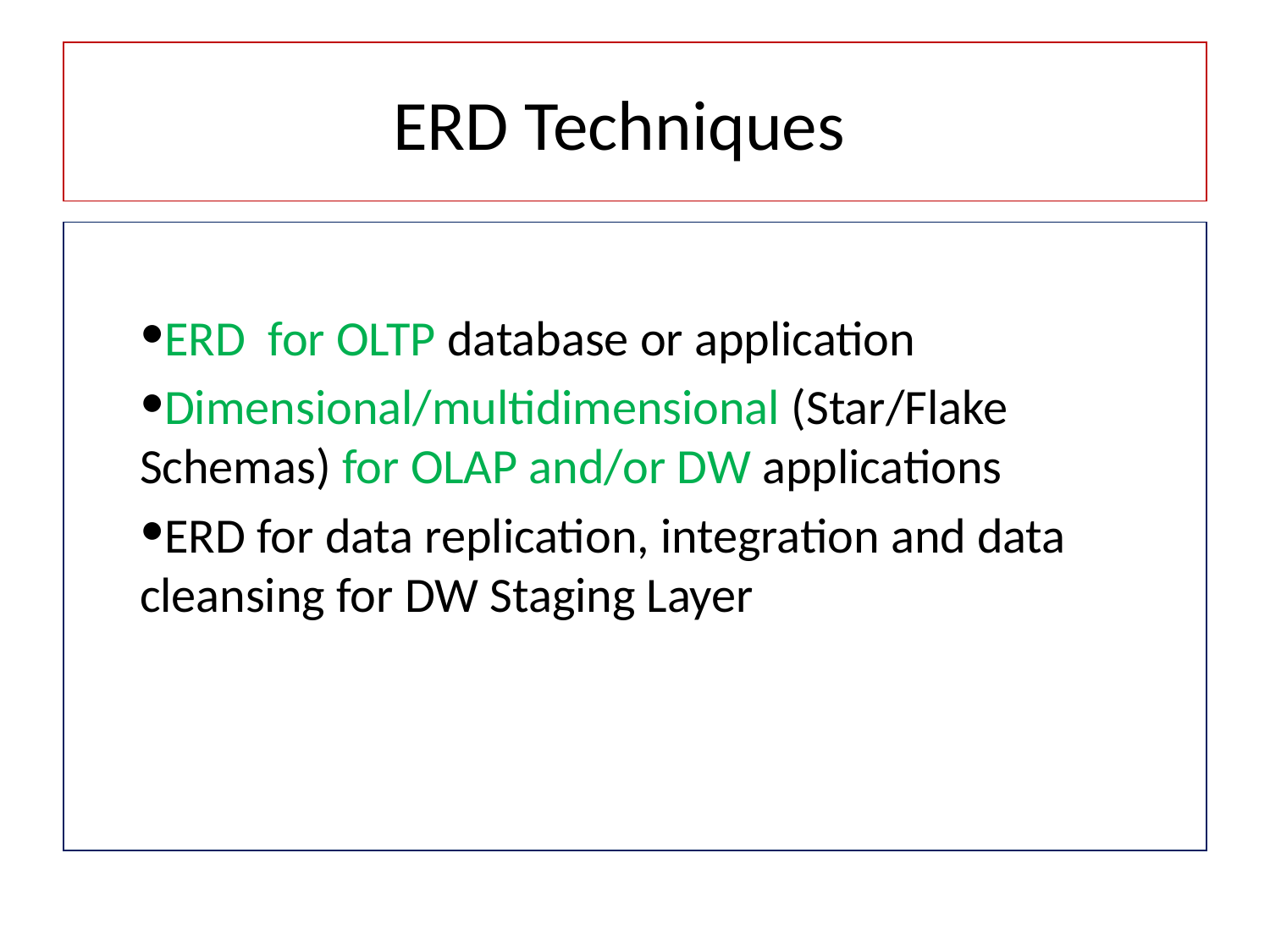

# ERD Techniques

ERD  for OLTP database or application
Dimensional/multidimensional (Star/Flake Schemas) for OLAP and/or DW applications
ERD for data replication, integration and data cleansing for DW Staging Layer